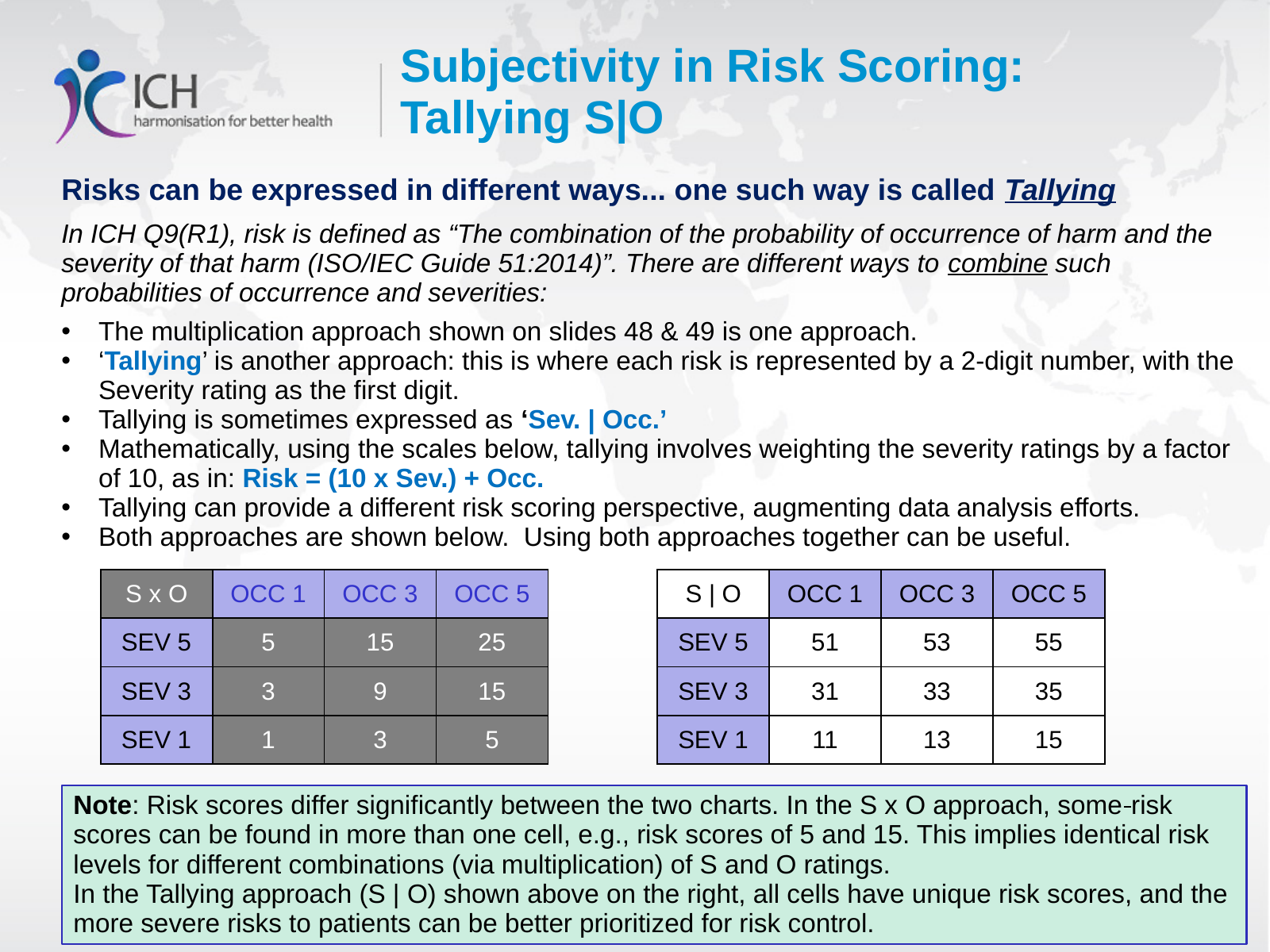

# Subjectivity in Risk Scoring: Tallying S|O
Risks can be expressed in different ways... one such way is called Tallying
In ICH Q9(R1), risk is defined as “The combination of the probability of occurrence of harm and the severity of that harm (ISO/IEC Guide 51:2014)”. There are different ways to combine such probabilities of occurrence and severities:

The multiplication approach shown on slides 48 & 49 is one approach.
‘Tallying’ is another approach: this is where each risk is represented by a 2-digit number, with the Severity rating as the first digit.
Tallying is sometimes expressed as ‘Sev. | Occ.’
Mathematically, using the scales below, tallying involves weighting the severity ratings by a factor of 10, as in: Risk = (10 x Sev.) + Occ.
Tallying can provide a different risk scoring perspective, augmenting data analysis efforts.
Both approaches are shown below.  Using both approaches together can be useful.
| S x O | OCC 1 | OCC 3 | OCC 5 |
| --- | --- | --- | --- |
| SEV 5 | 5 | 15 | 25 |
| SEV 3 | 3 | 9 | 15 |
| SEV 1 | 1 | 3 | 5 |
| S | O | OCC 1 | OCC 3 | OCC 5 |
| --- | --- | --- | --- |
| SEV 5 | 51 | 53 | 55 |
| SEV 3 | 31 | 33 | 35 |
| SEV 1 | 11 | 13 | 15 |
Note: Risk scores differ significantly between the two charts. In the S x O approach, some risk scores can be found in more than one cell, e.g., risk scores of 5 and 15. This implies identical risk levels for different combinations (via multiplication) of S and O ratings.
In the Tallying approach (S | O) shown above on the right, all cells have unique risk scores, and the more severe risks to patients can be better prioritized for risk control.
46